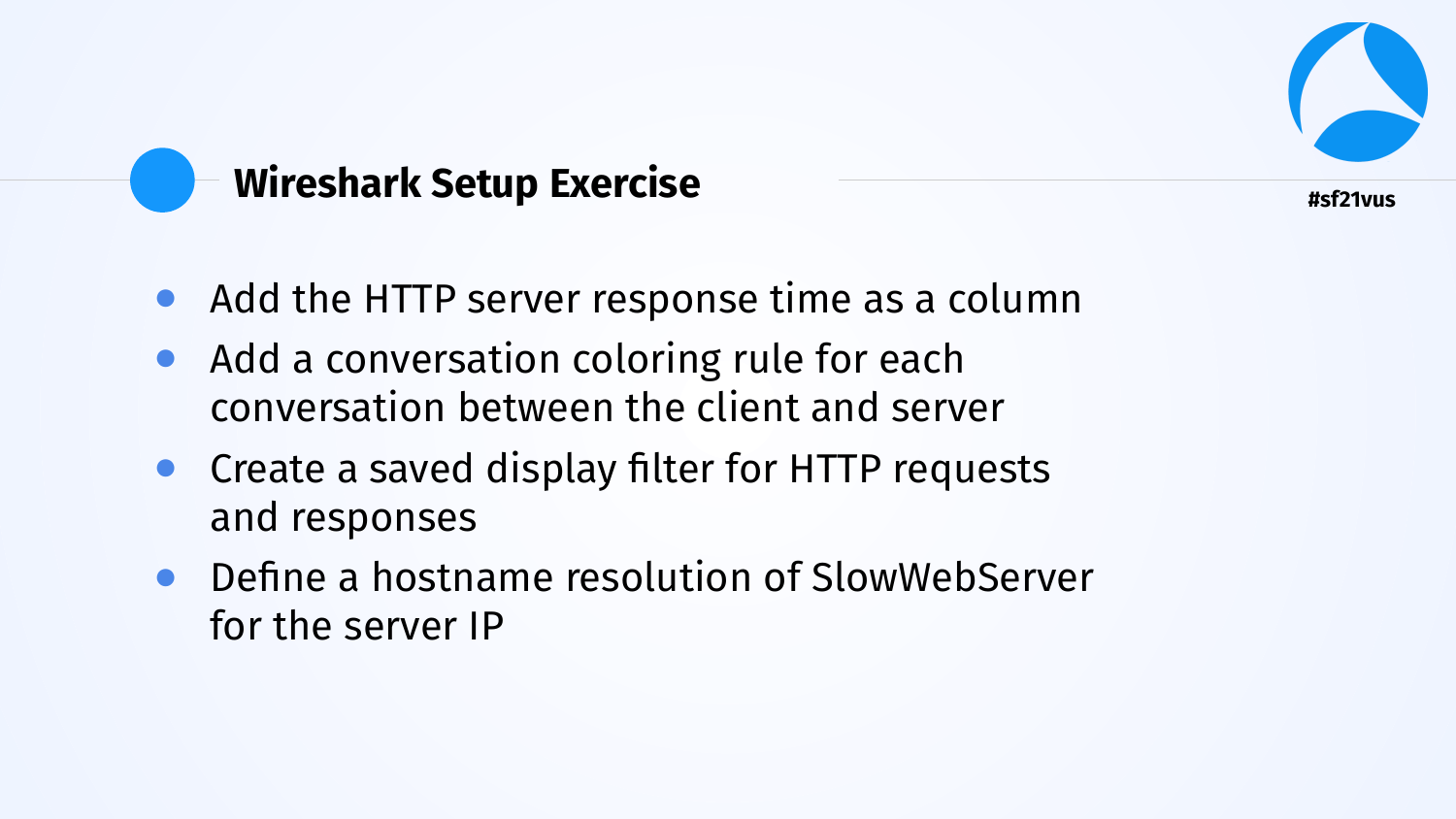

# Wireshark Setup Exercise
Add the HTTP server response time as a column
Add a conversation coloring rule for each conversation between the client and server
Create a saved display filter for HTTP requests and responses
Define a hostname resolution of SlowWebServer for the server IP